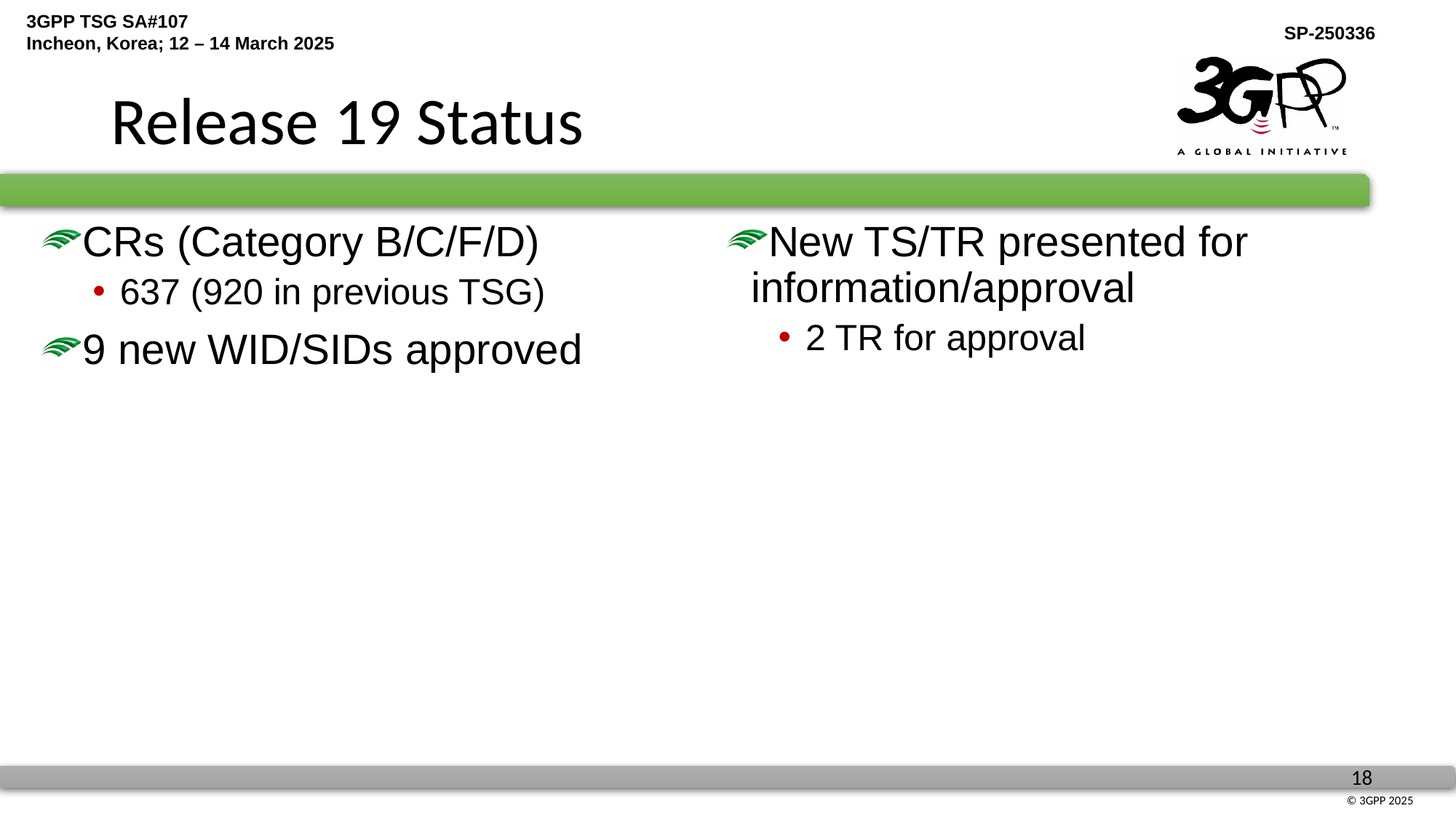

# Release 19 Status

New TS/TR presented for information/approval
2 TR for approval

CRs (Category B/C/F/D)
637 (920 in previous TSG)
9 new WID/SIDs approved